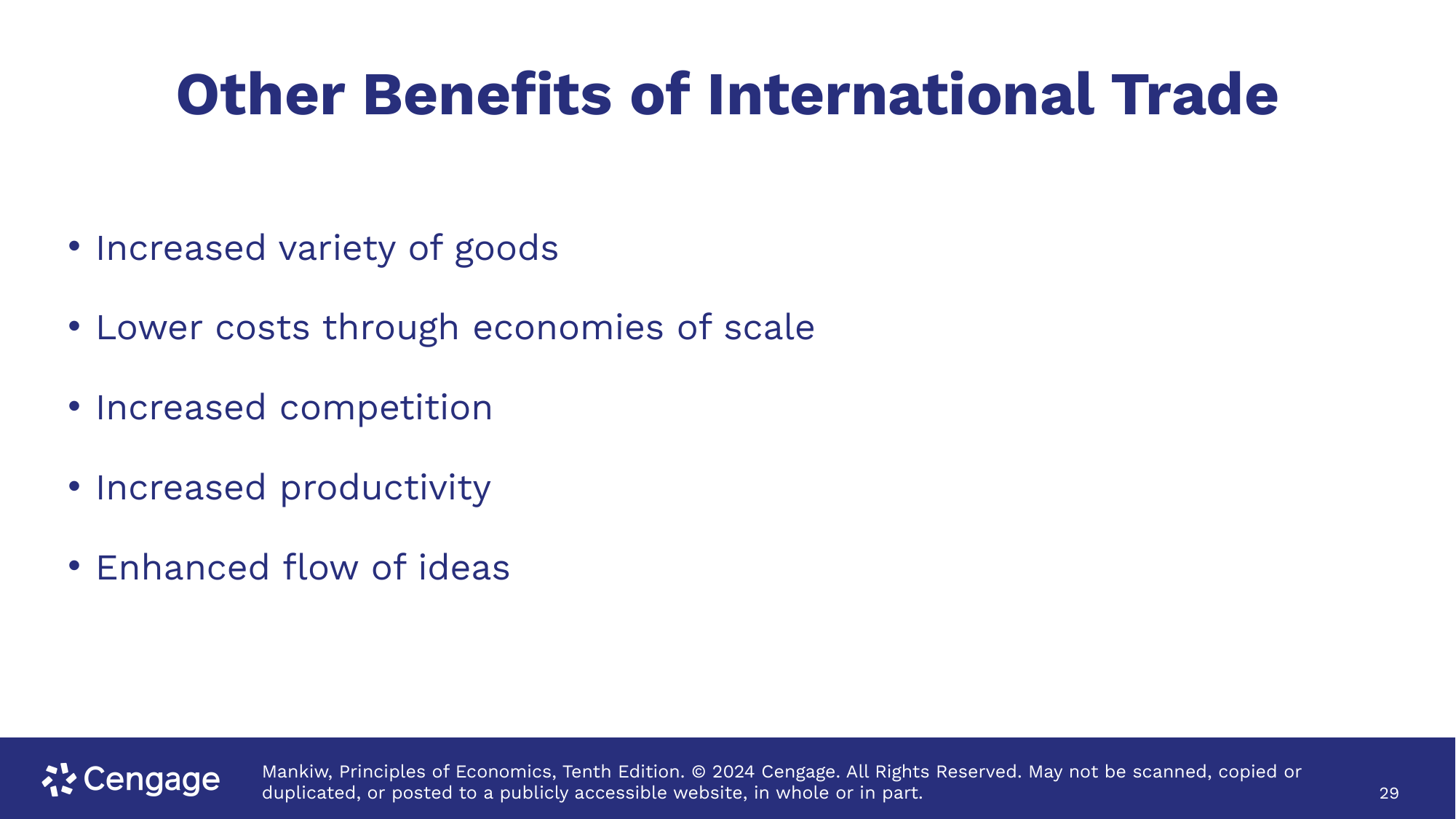

# Other Benefits of International Trade
Increased variety of goods
Lower costs through economies of scale
Increased competition
Increased productivity
Enhanced flow of ideas